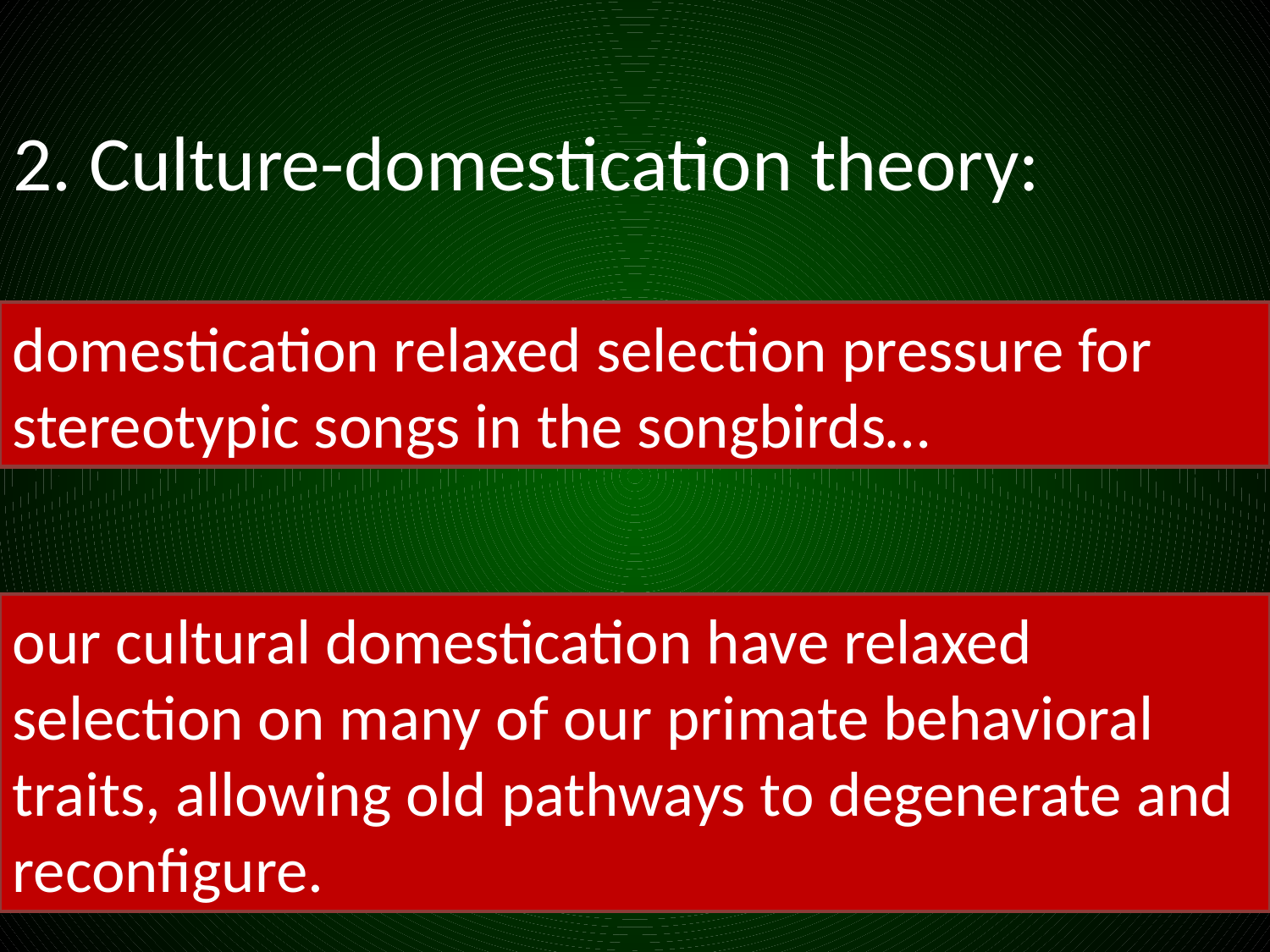

2. Culture-domestication theory:

domestication relaxed selection pressure for stereotypic songs in the songbirds…
our cultural domestication have relaxed selection on many of our primate behavioral traits, allowing old pathways to degenerate and reconfigure.